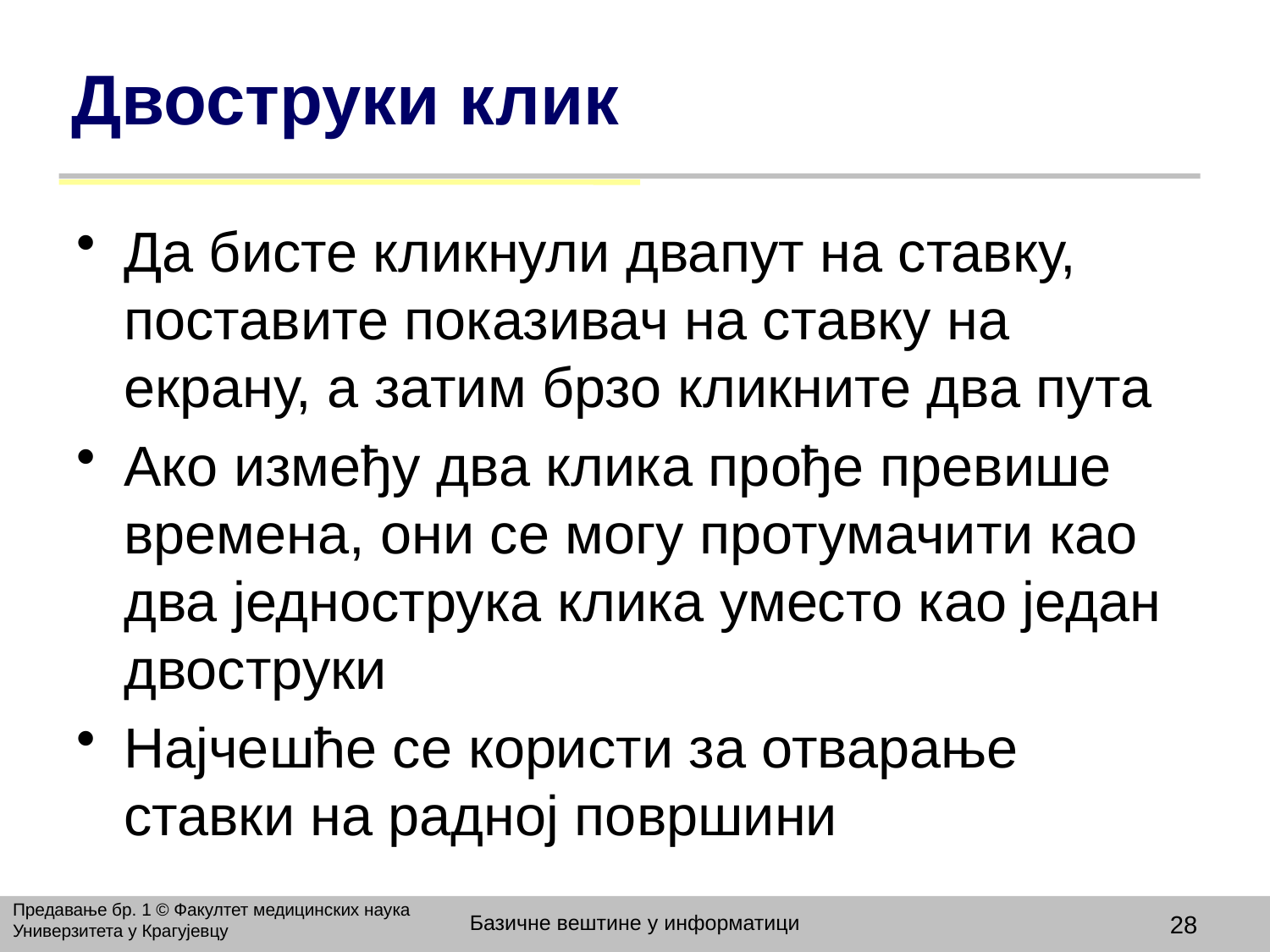

# Двоструки клик
Да бисте кликнули двапут на ставку, поставите показивач на ставку на екрану, а затим брзо кликните два пута
Ако између два клика прође превише времена, они се могу протумачити као два једнострука клика уместо као један двоструки
Најчешће се користи за отварање ставки на радној површини
Предавање бр. 1 © Факултет медицинских наука Универзитета у Крагујевцу
Базичне вештине у информатици
28